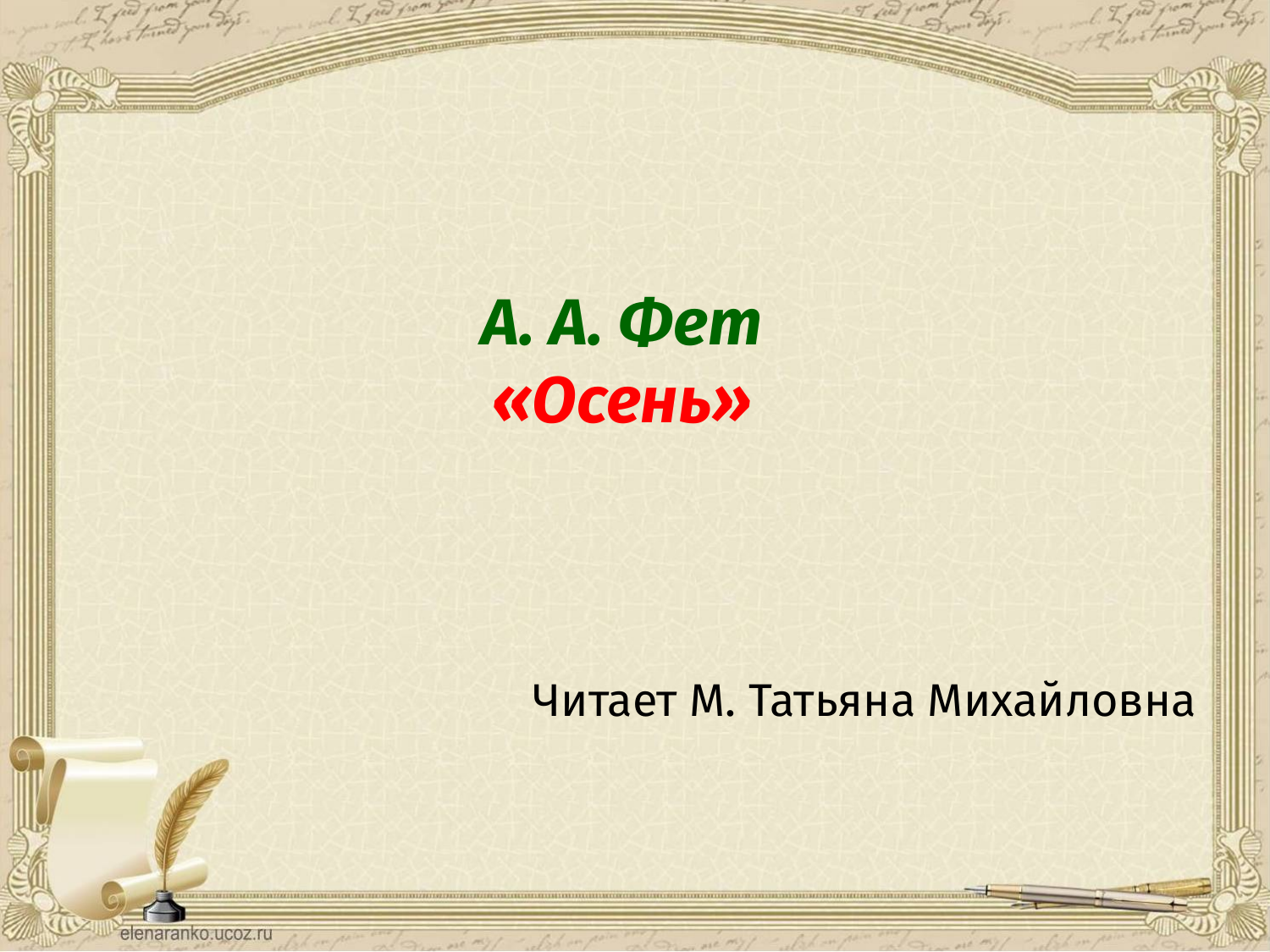

А. А. Фет
«Осень»

Читает М. Татьяна Михайловна